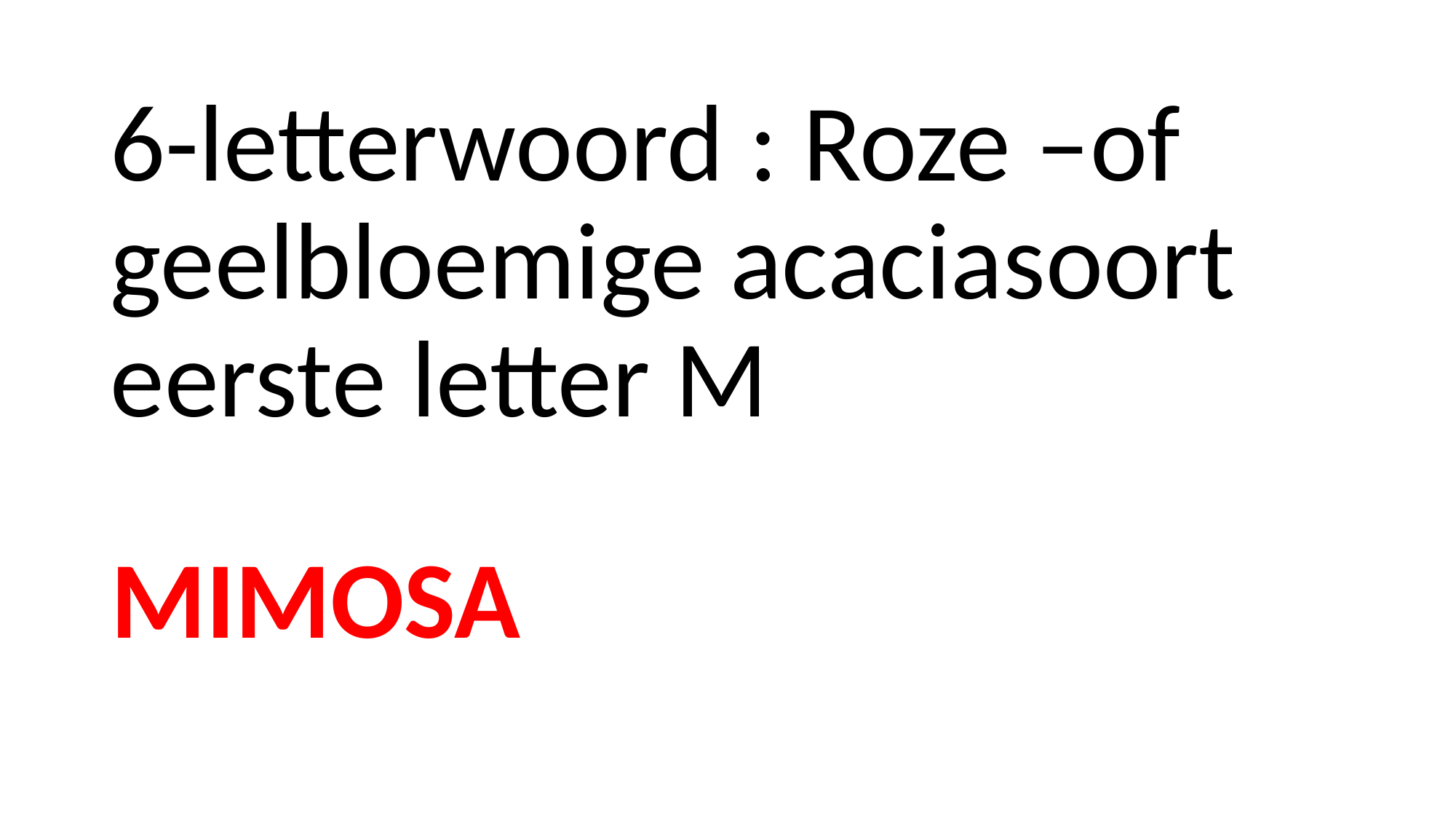

# 6-letterwoord : Roze –of geelbloemige acaciasoort eerste letter M
MIMOSA